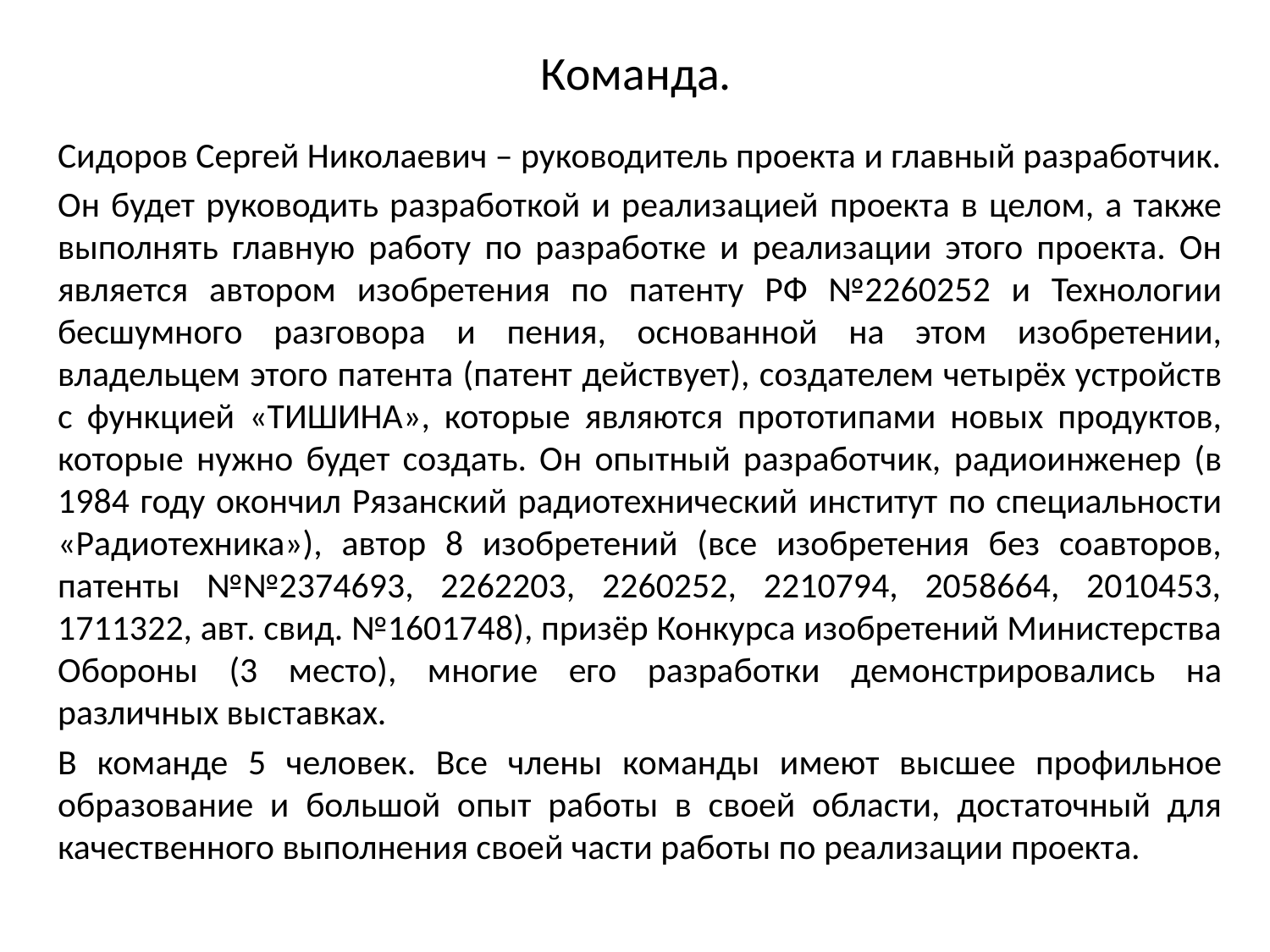

# Команда.
Сидоров Сергей Николаевич – руководитель проекта и главный разработчик.
Он будет руководить разработкой и реализацией проекта в целом, а также выполнять главную работу по разработке и реализации этого проекта. Он является автором изобретения по патенту РФ №2260252 и Технологии бесшумного разговора и пения, основанной на этом изобретении, владельцем этого патента (патент действует), создателем четырёх устройств с функцией «ТИШИНА», которые являются прототипами новых продуктов, которые нужно будет создать. Он опытный разработчик, радиоинженер (в 1984 году окончил Рязанский радиотехнический институт по специальности «Радиотехника»), автор 8 изобретений (все изобретения без соавторов, патенты №№2374693, 2262203, 2260252, 2210794, 2058664, 2010453, 1711322, авт. свид. №1601748), призёр Конкурса изобретений Министерства Обороны (3 место), многие его разработки демонстрировались на различных выставках.
В команде 5 человек. Все члены команды имеют высшее профильное образование и большой опыт работы в своей области, достаточный для качественного выполнения своей части работы по реализации проекта.